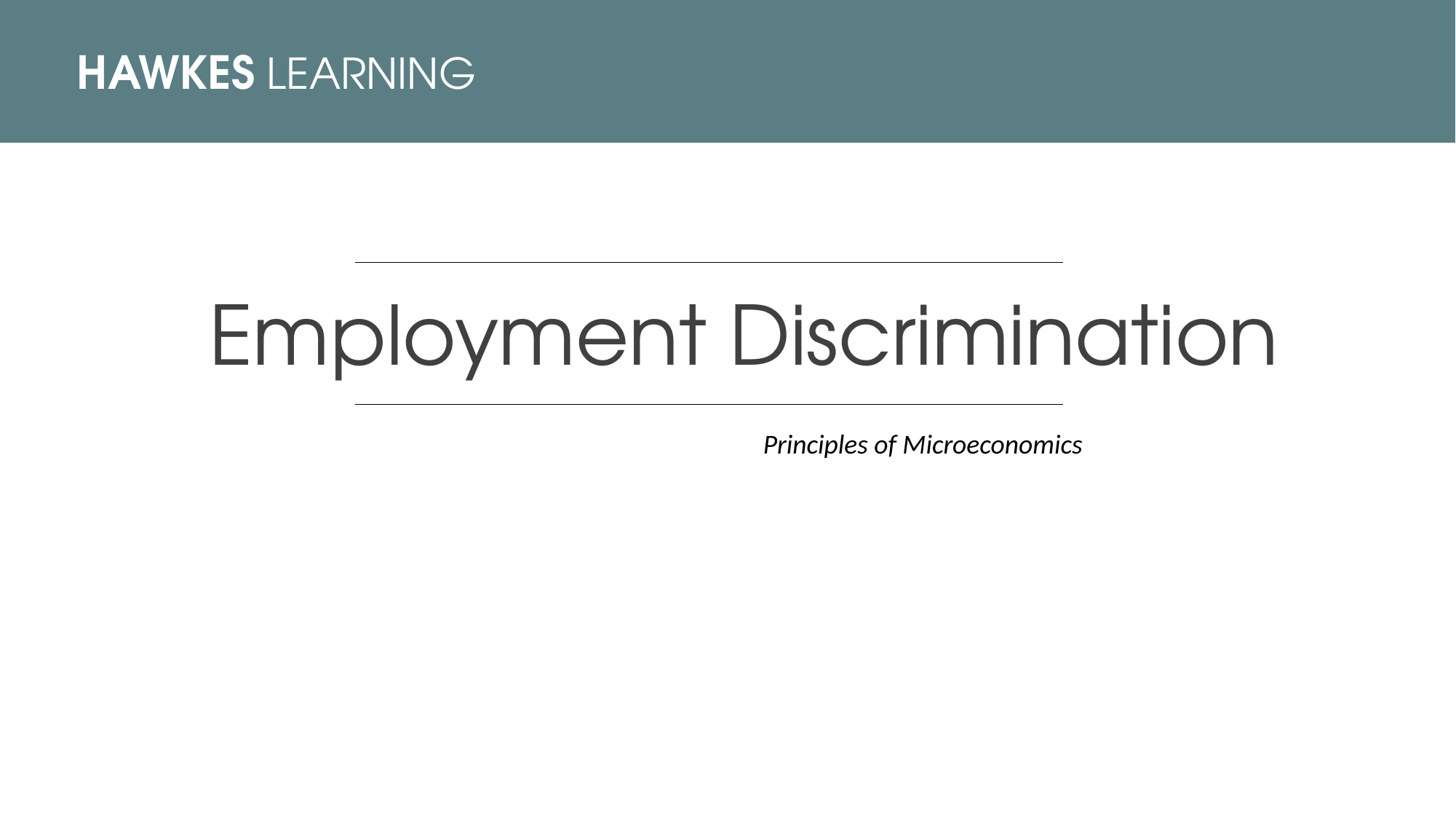

HAWKES LEARNING
Employment Discrimination
Principles of Microeconomics